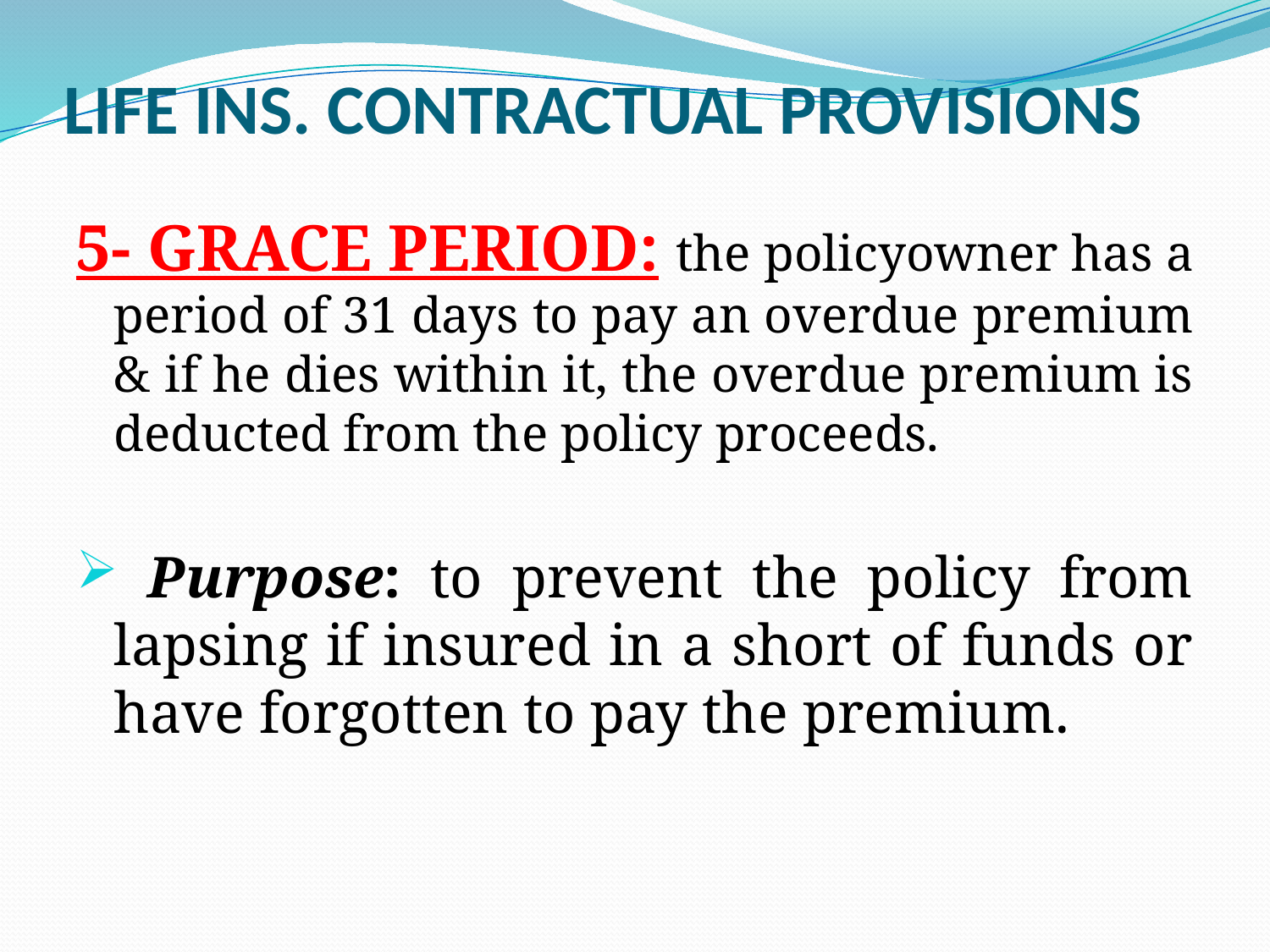

# LIFE INS. CONTRACTUAL PROVISIONS
5- GRACE PERIOD: the policyowner has a period of 31 days to pay an overdue premium & if he dies within it, the overdue premium is deducted from the policy proceeds.

 Purpose: to prevent the policy from lapsing if insured in a short of funds or have forgotten to pay the premium.